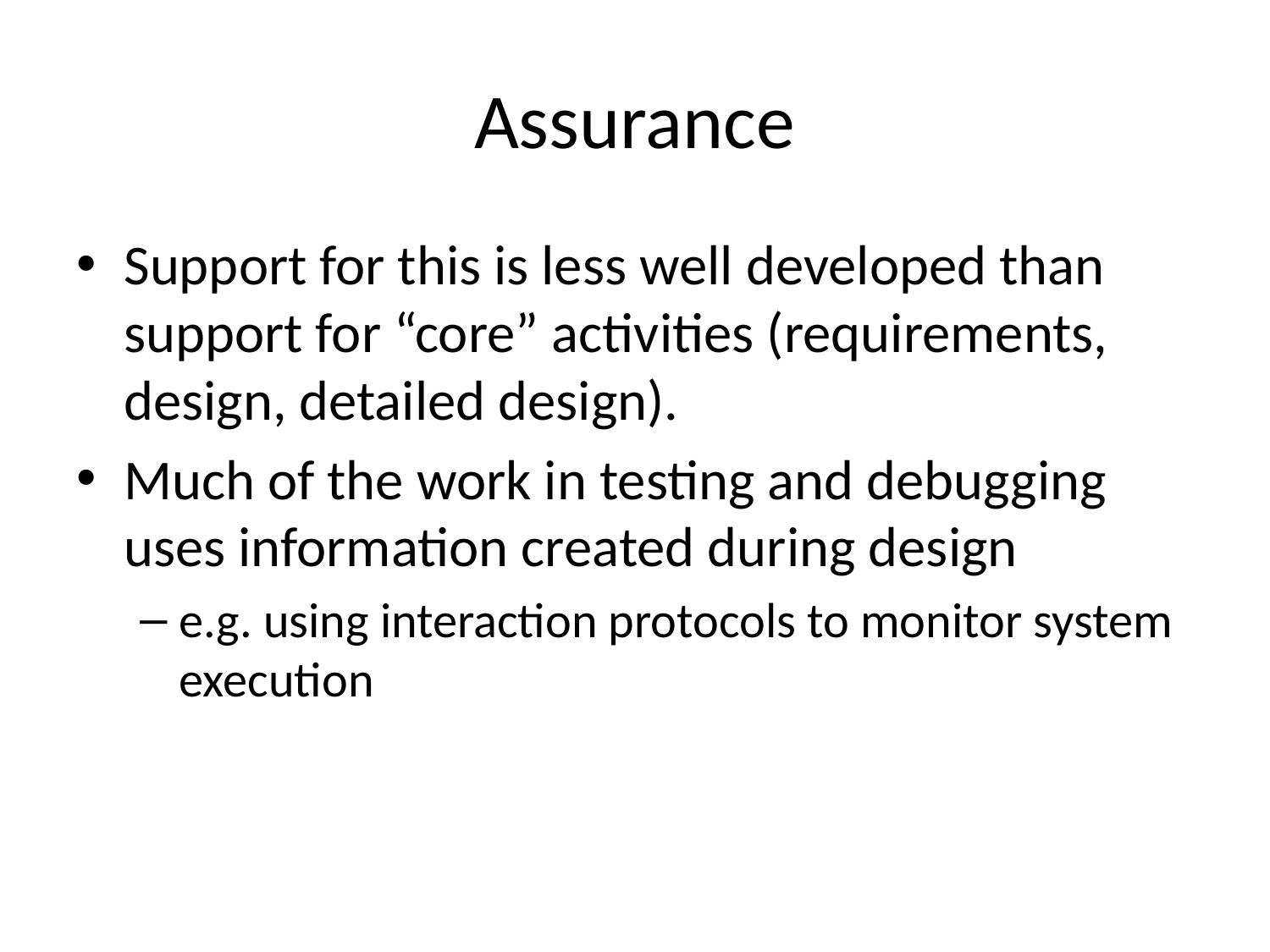

# Assurance
Support for this is less well developed than support for “core” activities (requirements, design, detailed design).
Much of the work in testing and debugging uses information created during design
e.g. using interaction protocols to monitor system execution